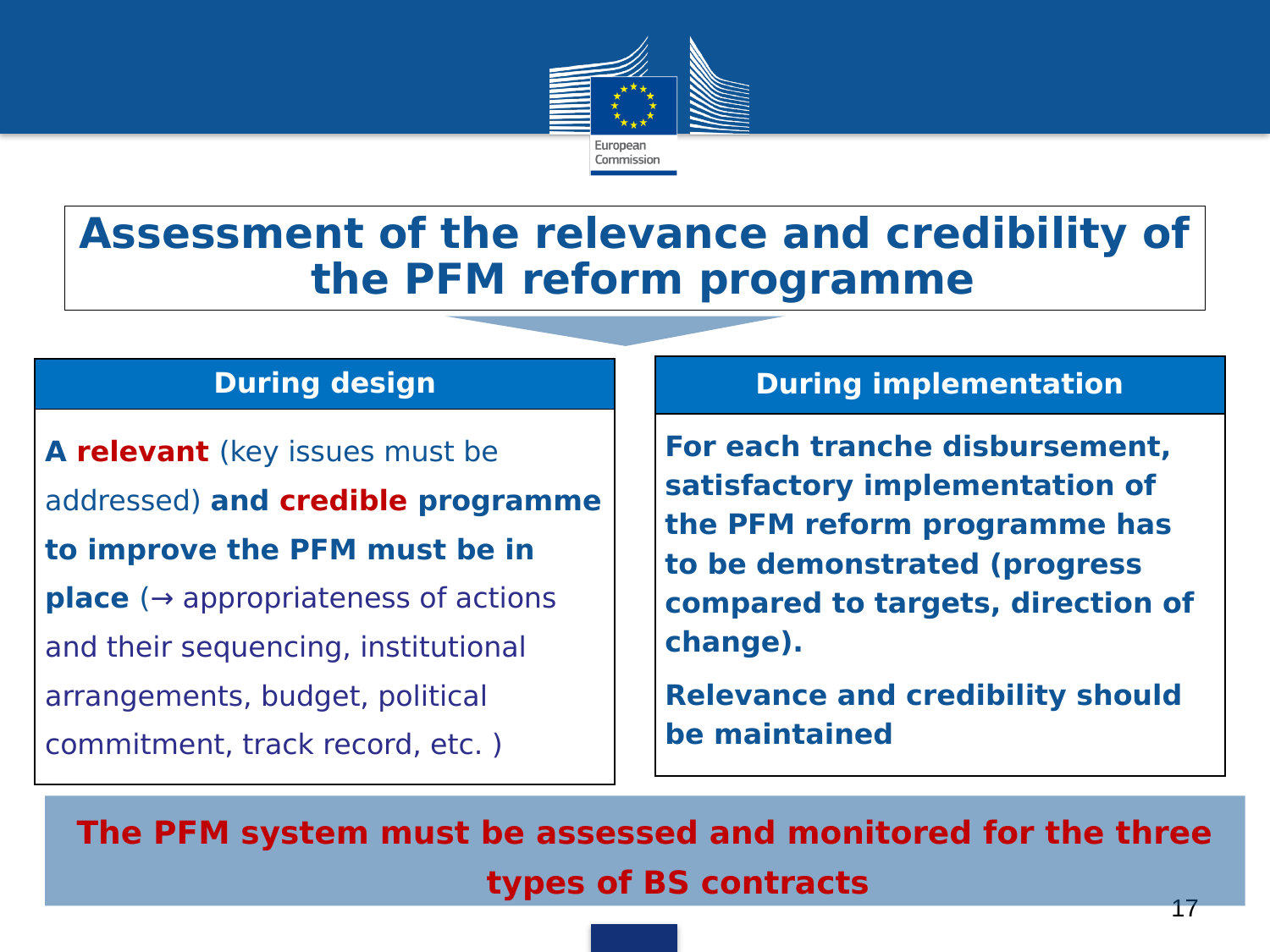

Running Head 12-Point Plain, Title Case
Assessment of the relevance and credibility of the PFM reform programme

| During implementation |
| --- |
| For each tranche disbursement, satisfactory implementation of the PFM reform programme has to be demonstrated (progress compared to targets, direction of change). Relevance and credibility should be maintained |
| During design |
| --- |
| A relevant (key issues must be addressed) and credible programme to improve the PFM must be in place (→ appropriateness of actions and their sequencing, institutional arrangements, budget, political commitment, track record, etc. ) |

The PFM system must be assessed and monitored for the three types of BS contracts
17